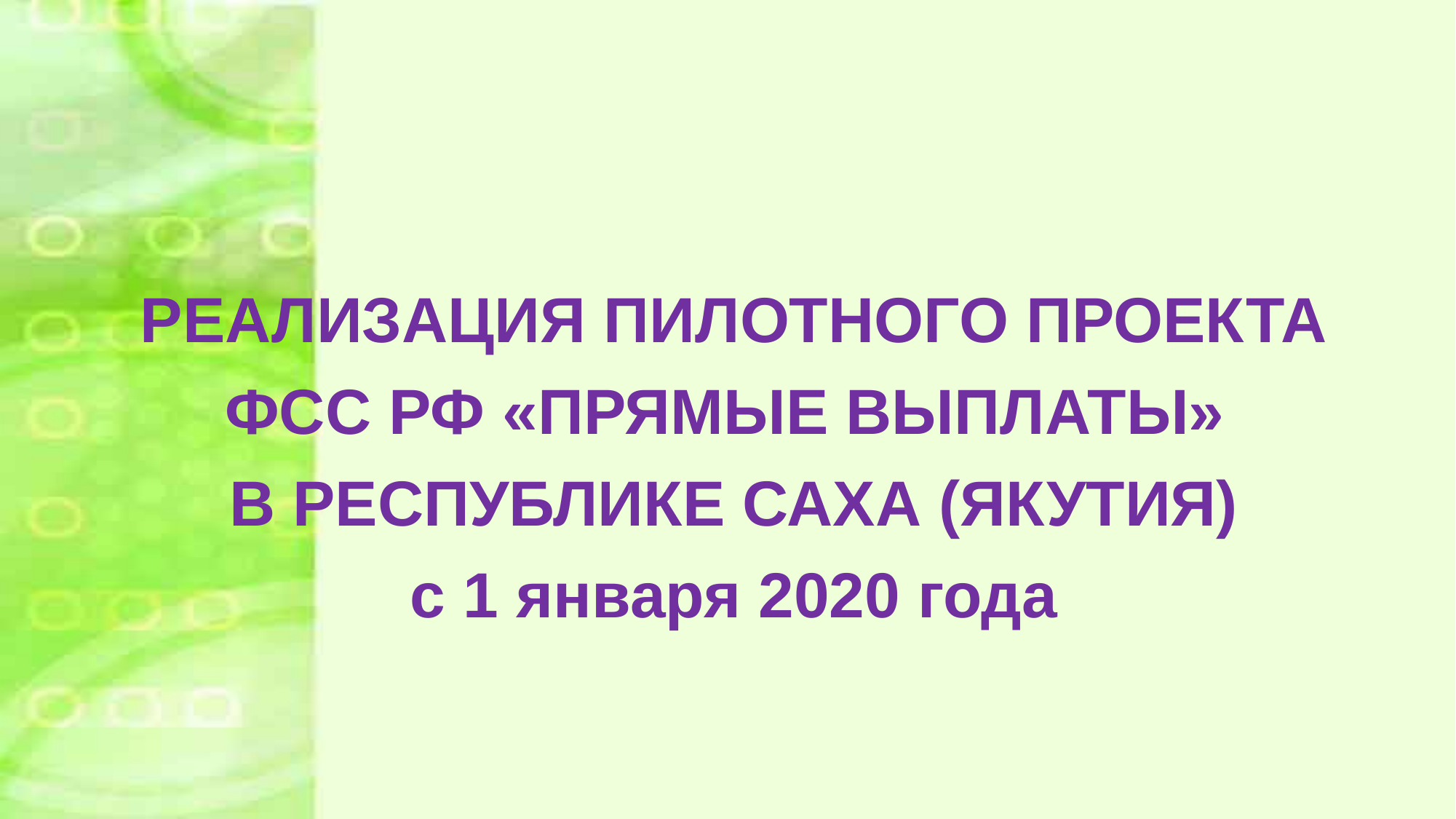

# РЕАЛИЗАЦИЯ ПИЛОТНОГО ПРОЕКТА ФСС РФ «ПРЯМЫЕ ВЫПЛАТЫ» В РЕСПУБЛИКЕ САХА (ЯКУТИЯ) с 1 января 2020 года